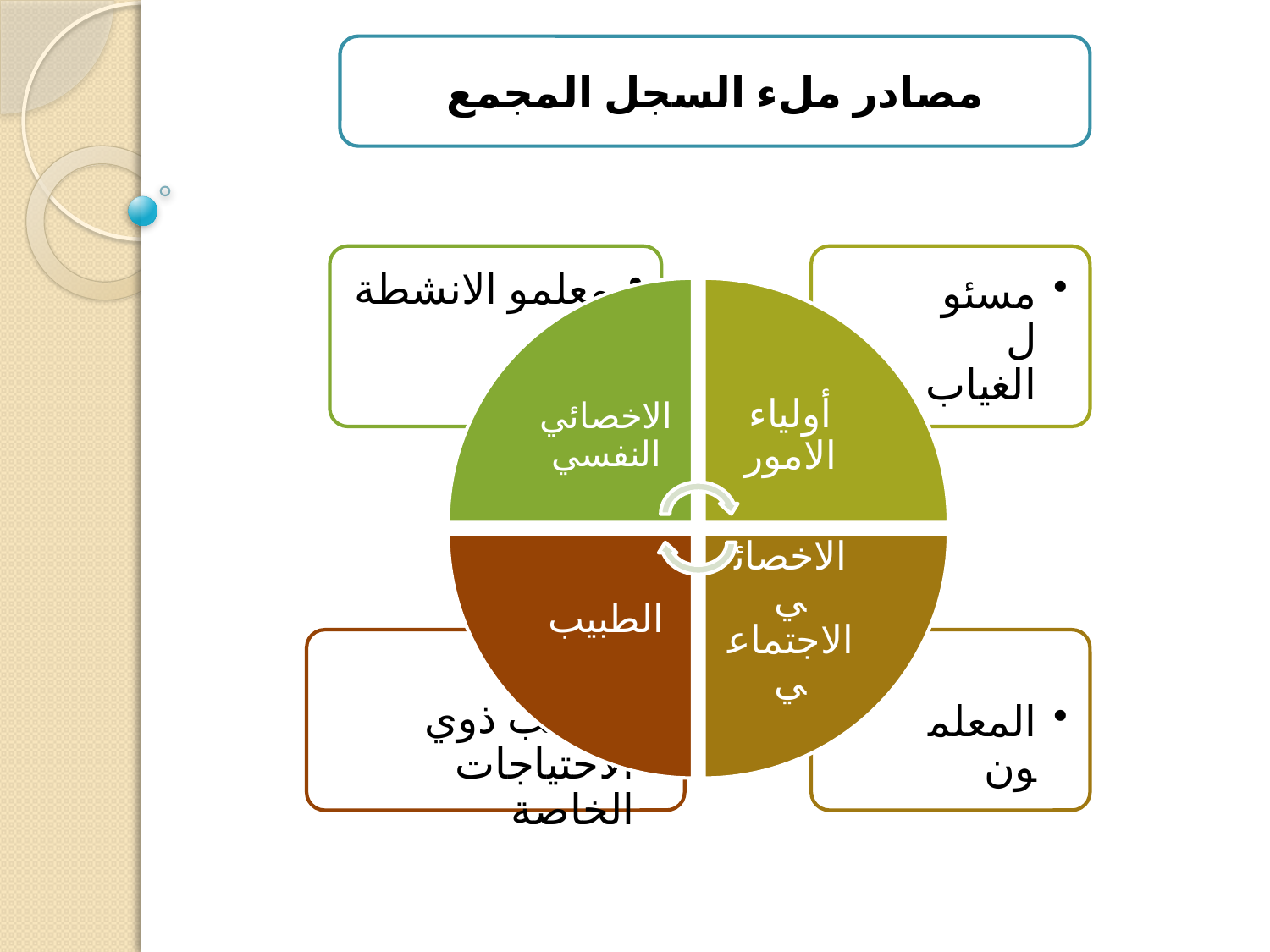

مصادر ملء السجل المجمع
المعلمون
الطالب ذوي الاحتياجات الخاصة
مسئول الغياب
معلمو الانشطة
الاخصائي النفسي
أولياء الامور
الاخصائي الاجتماعي
الطبيب